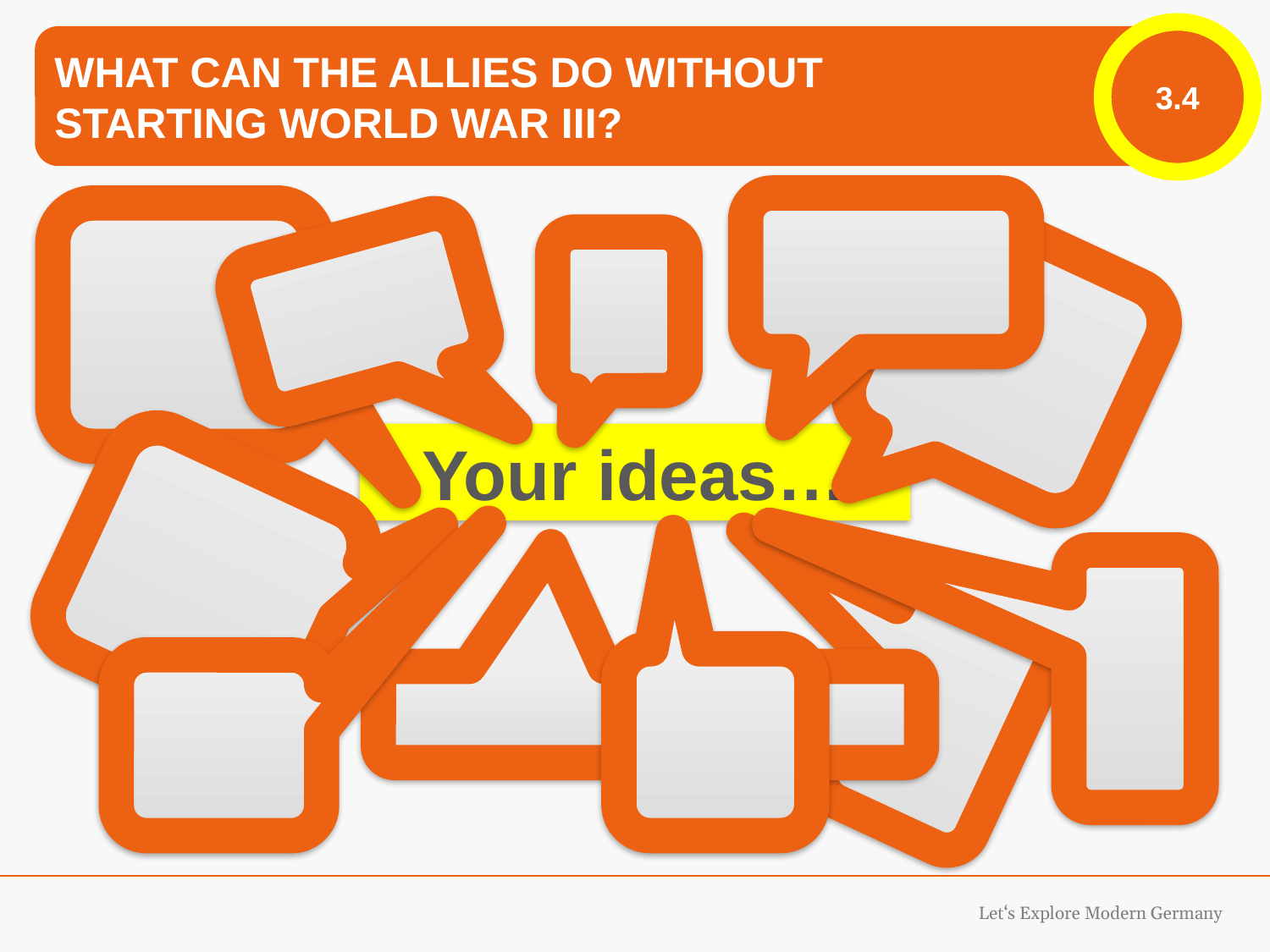

3.4
What can the Allies do without
starting World War III?

Your ideas…

Let‘s Explore Modern Germany